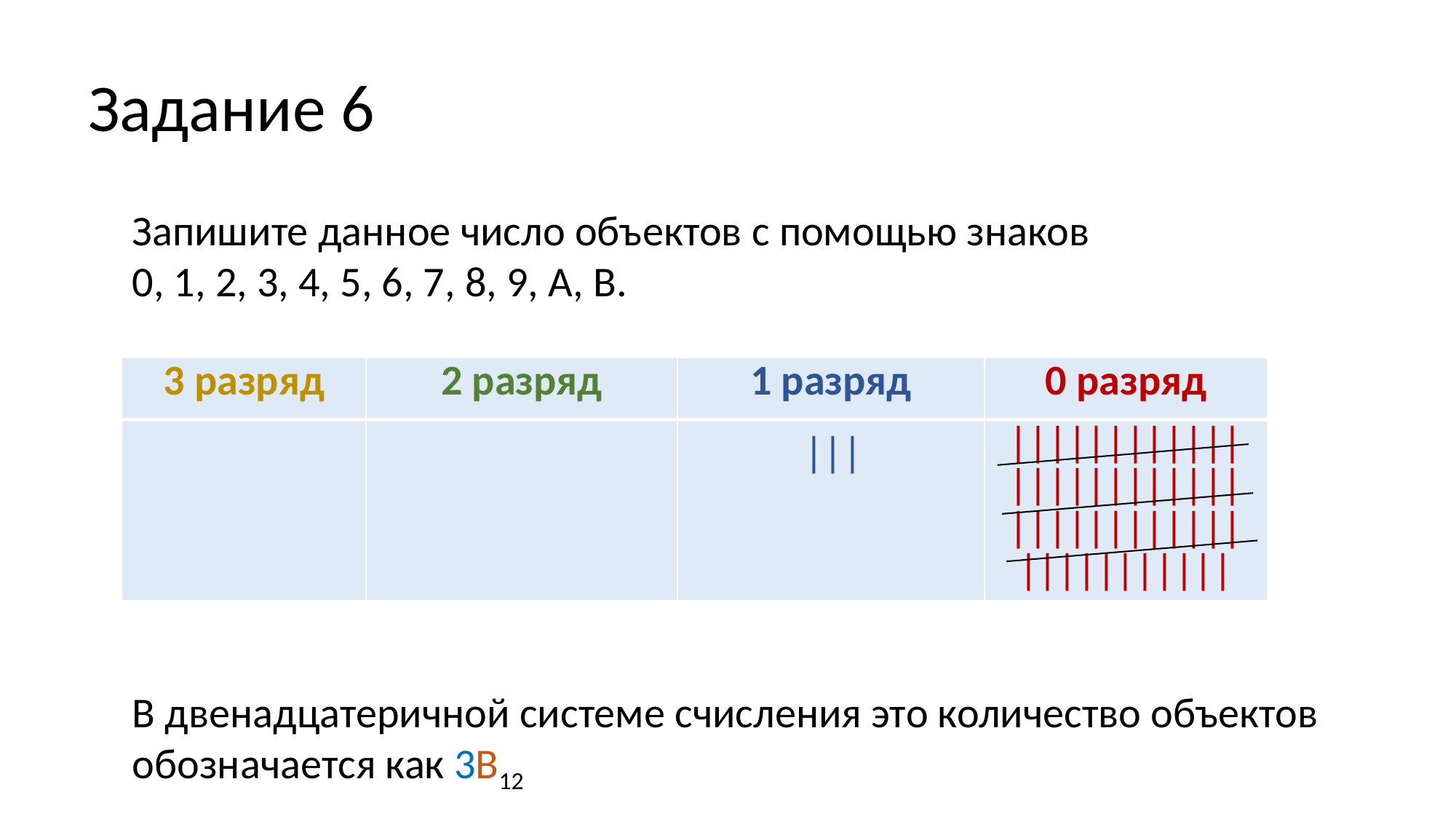

# Задание 6
Запишите данное число объектов с помощью знаков
0, 1, 2, 3, 4, 5, 6, 7, 8, 9, А, В.
| 3 разряд | 2 разряд | 1 разряд | 0 разряд |
| --- | --- | --- | --- |
|  |  |  | |||||||||||| |||||||||||| |||||||||||| ||||||||||| |
|||
В двенадцатеричной системе счисления это количество объектов обозначается как 3B12